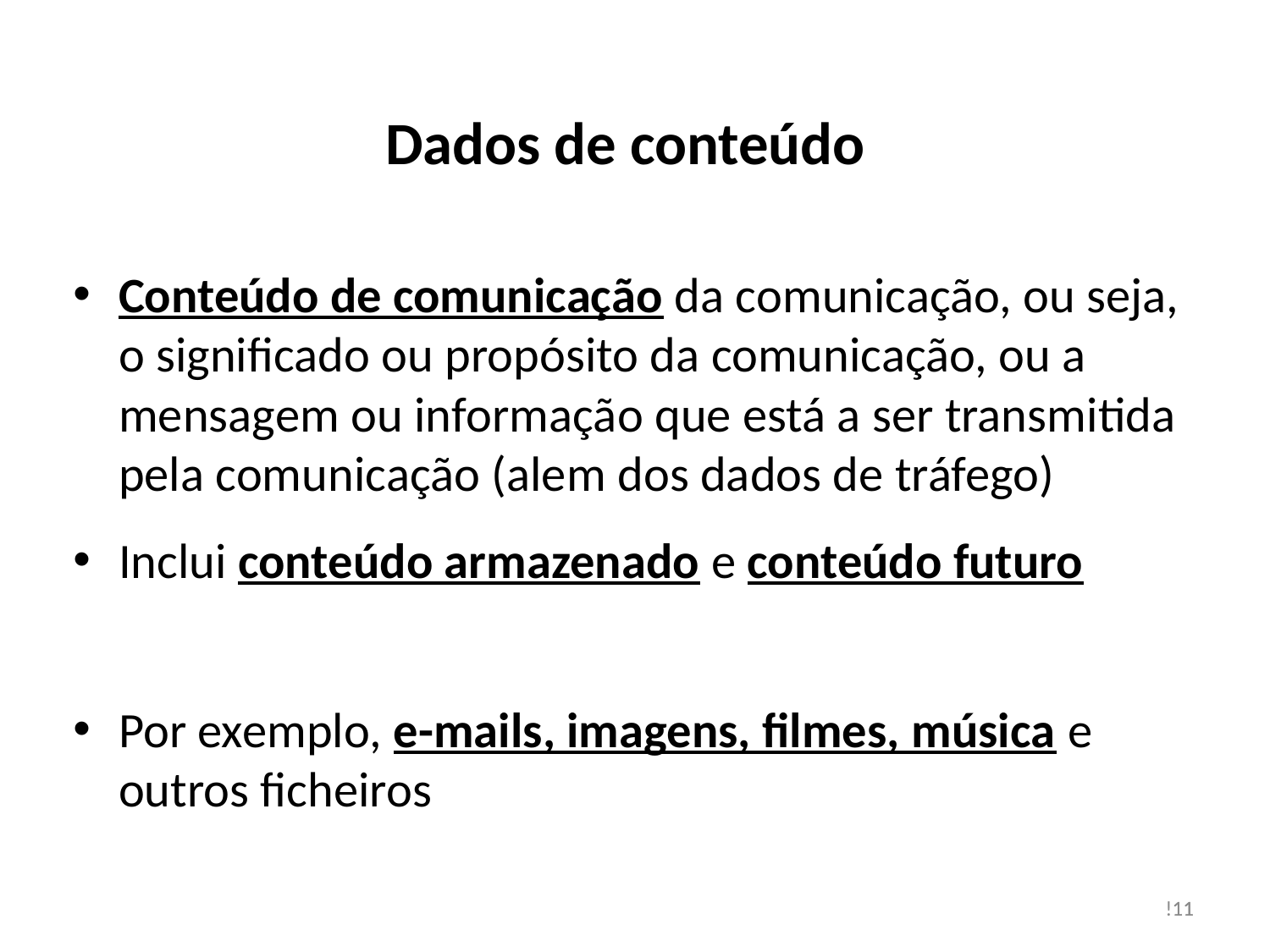

# Dados de conteúdo
Conteúdo de comunicação da comunicação, ou seja, o significado ou propósito da comunicação, ou a mensagem ou informação que está a ser transmitida pela comunicação (alem dos dados de tráfego)
Inclui conteúdo armazenado e conteúdo futuro

Por exemplo, e-mails, imagens, filmes, música e outros ficheiros
11
!11